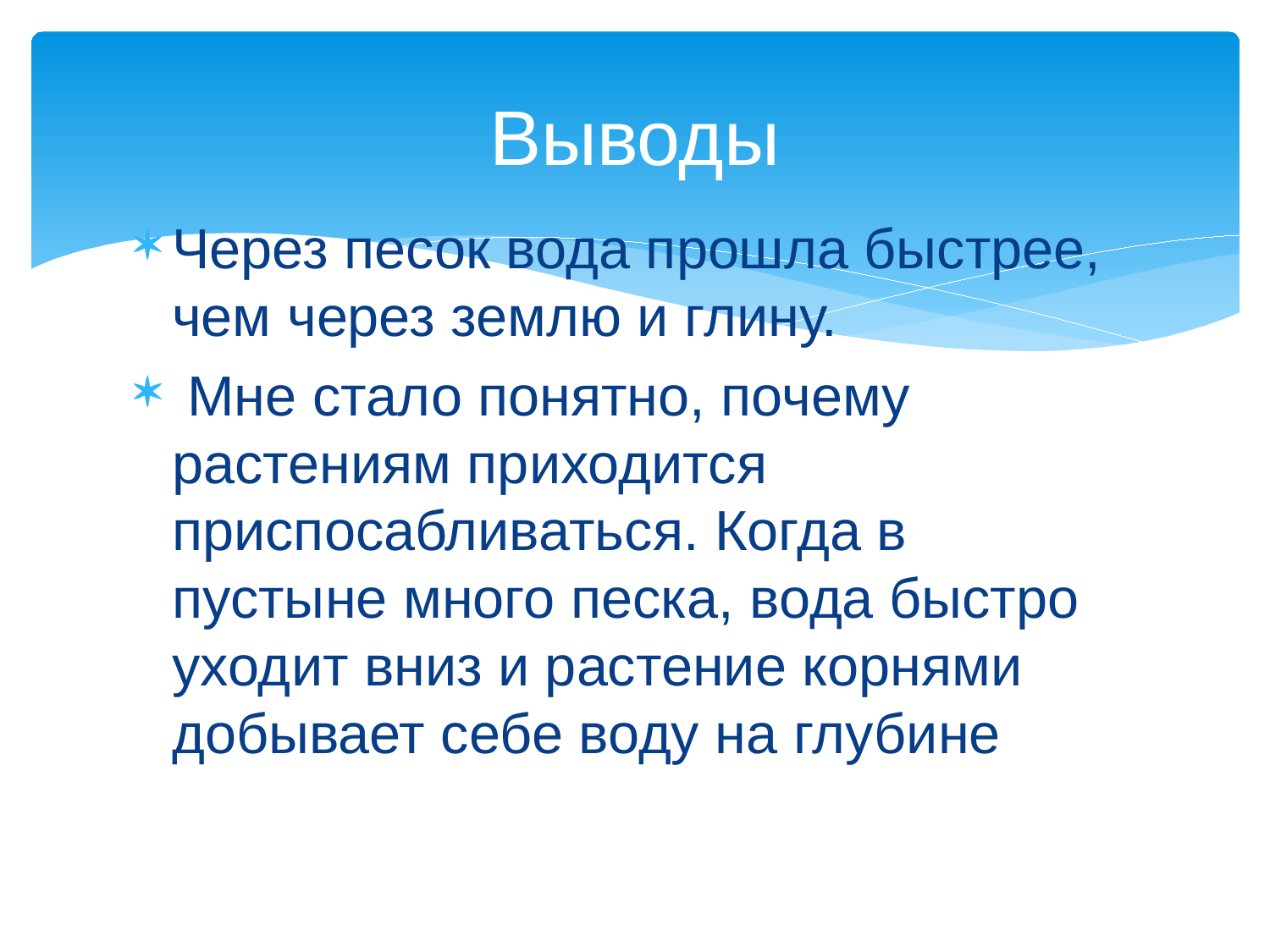

# Выводы
Через песок вода прошла быстрее, чем через землю и глину.
 Мне стало понятно, почему растениям приходится приспосабливаться. Когда в пустыне много песка, вода быстро уходит вниз и растение корнями добывает себе воду на глубине